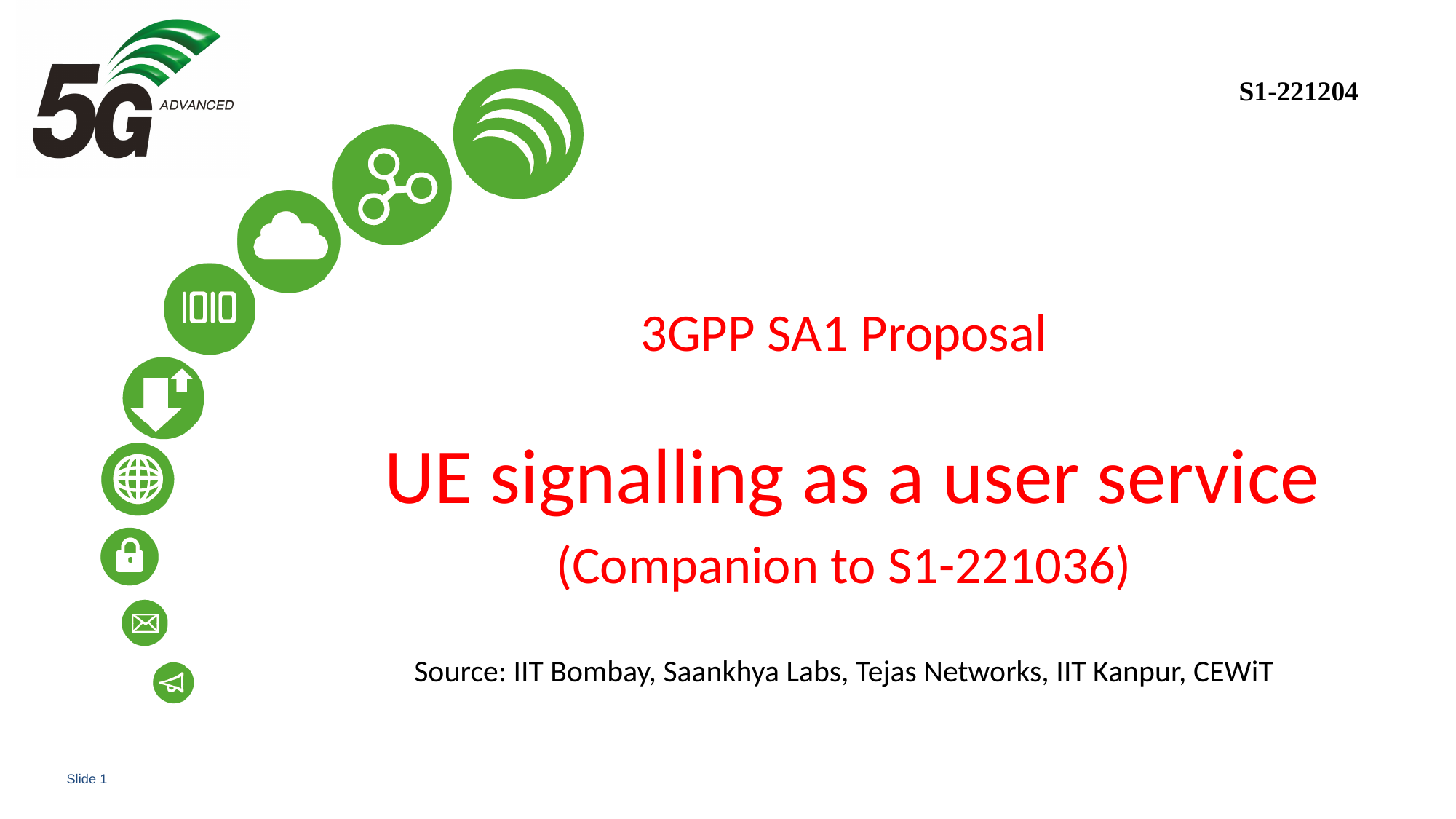

S1-221204
# 3GPP SA1 Proposal cUE signalling as a user service (Companion to S1-221036)
Source: IIT Bombay, Saankhya Labs, Tejas Networks, IIT Kanpur, CEWiT